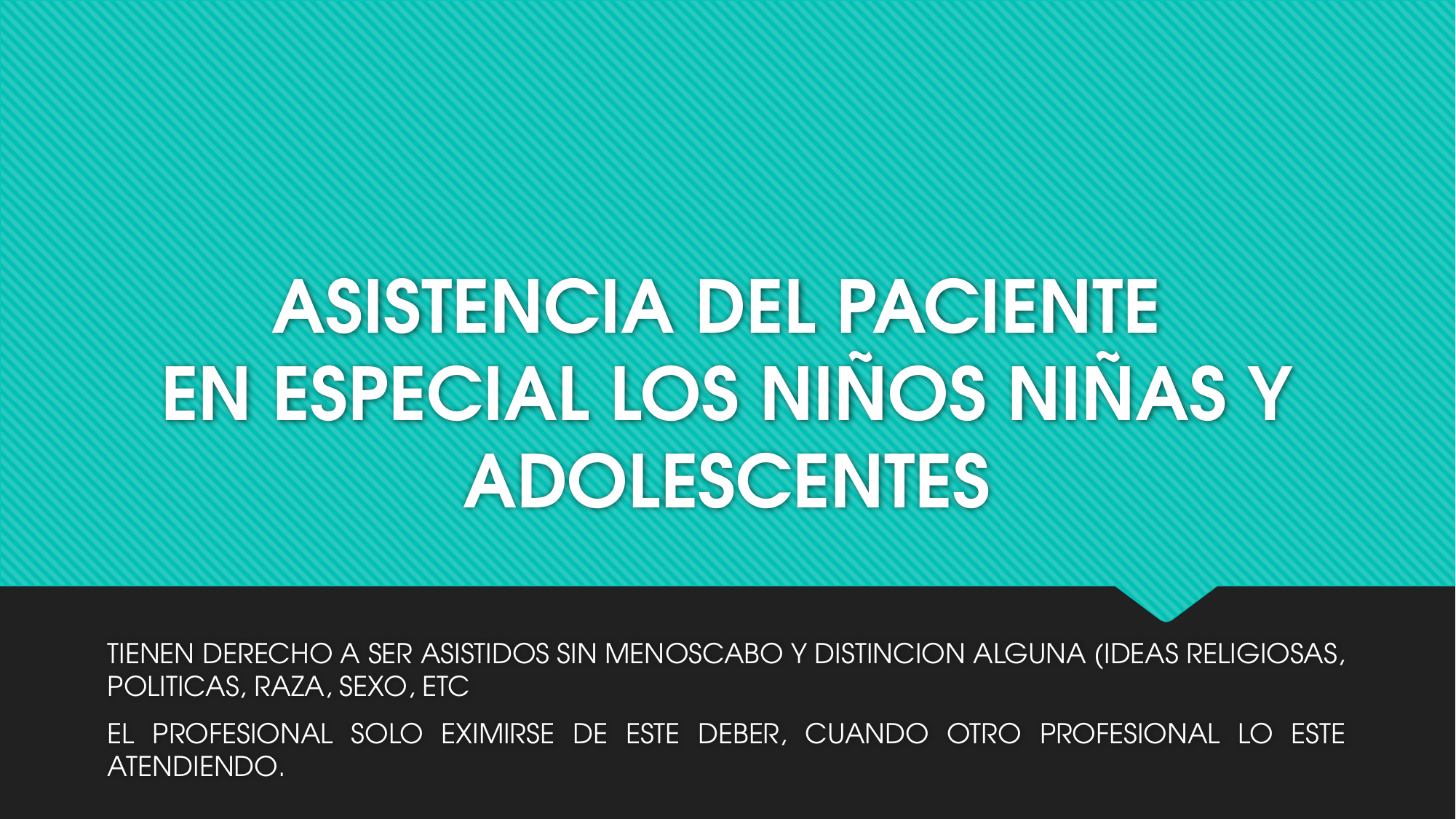

# ASISTENCIA DEL PACIENTE EN ESPECIAL LOS NIÑOS NIÑAS Y ADOLESCENTES
TIENEN DERECHO A SER ASISTIDOS SIN MENOSCABO Y DISTINCION ALGUNA (IDEAS RELIGIOSAS, POLITICAS, RAZA, SEXO, ETC
EL PROFESIONAL SOLO EXIMIRSE DE ESTE DEBER, CUANDO OTRO PROFESIONAL LO ESTE ATENDIENDO.